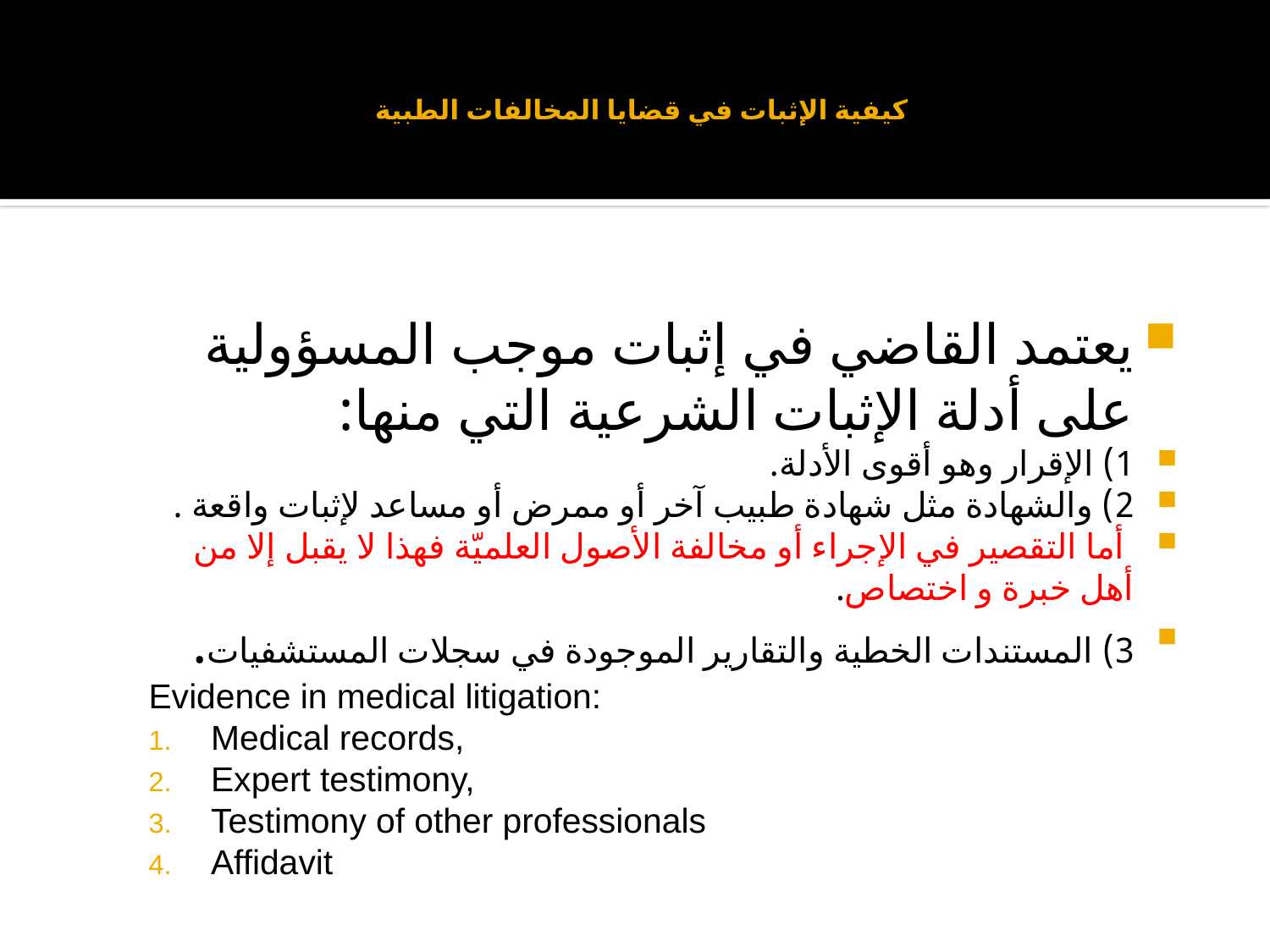

# كيفية الإثبات في قضايا المخالفات الطبية
يعتمد القاضي في إثبات موجب المسؤولية على أدلة الإثبات الشرعية التي منها:
1) الإقرار وهو أقوى الأدلة.
2) والشهادة مثل شهادة طبيب آخر أو ممرض أو مساعد لإثبات واقعة .
 أما التقصير في الإجراء أو مخالفة الأصول العلميّة فهذا لا يقبل إلا من أهل خبرة و اختصاص.
3) المستندات الخطية والتقارير الموجودة في سجلات المستشفيات.
Evidence in medical litigation:
Medical records,
Expert testimony,
Testimony of other professionals
Affidavit